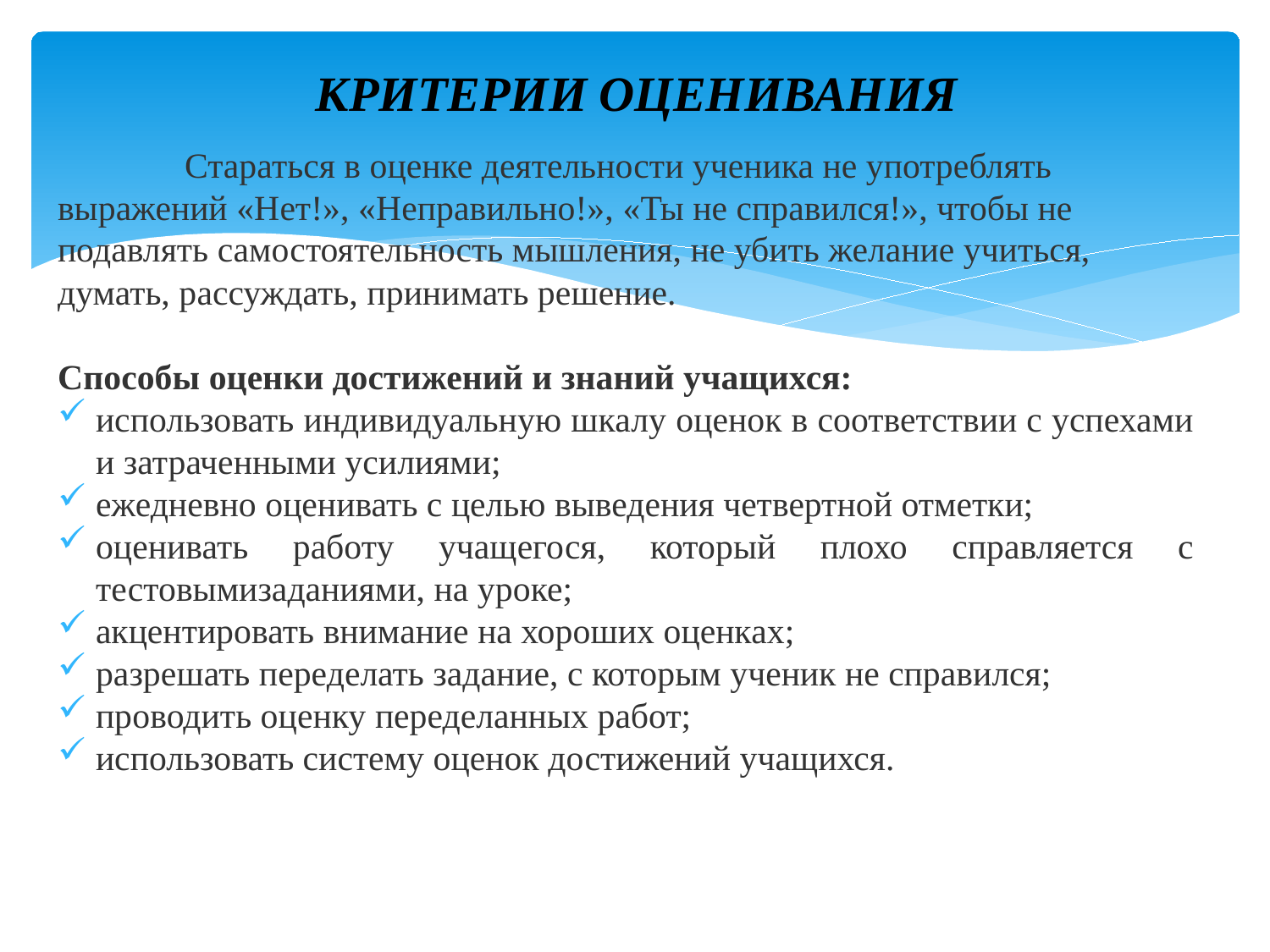

# КРИТЕРИИ ОЦЕНИВАНИЯ
	Стараться в оценке деятельности ученика не употреблять выражений «Нет!», «Неправильно!», «Ты не справился!», чтобы не подавлять самостоятельность мышления, не убить желание учиться, думать, рассуждать, принимать решение.

Способы оценки достижений и знаний учащихся:
использовать индивидуальную шкалу оценок в соответствии с успехами и затраченными усилиями;
ежедневно оценивать с целью выведения четвертной отметки;
оценивать работу учащегося, который плохо справляется с тестовымизаданиями, на уроке;
акцентировать внимание на хороших оценках;
разрешать переделать задание, с которым ученик не справился;
проводить оценку переделанных работ;
использовать систему оценок достижений учащихся.